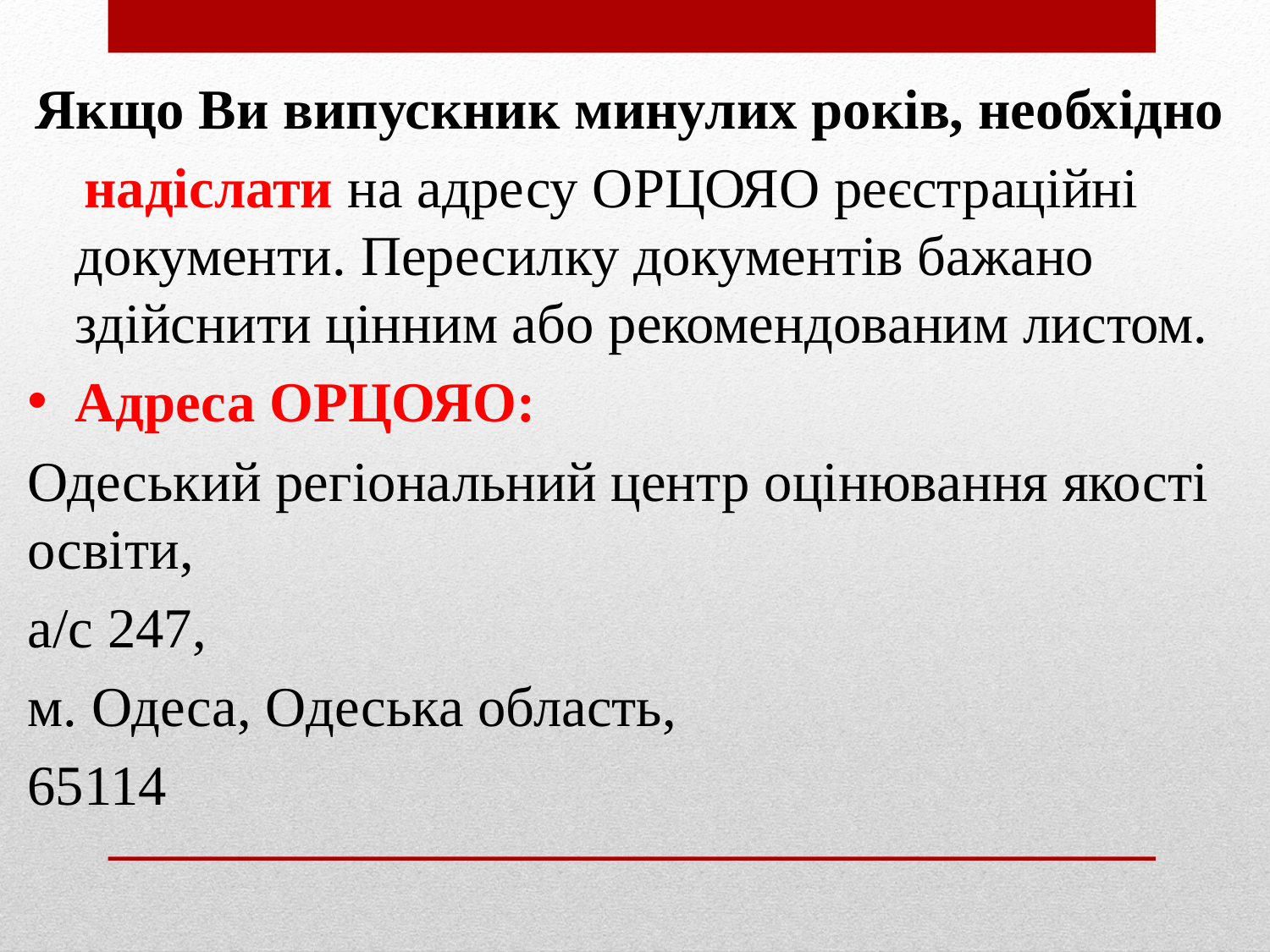

Якщо Ви випускник минулих років, необхідно
    надіслати на адресу ОРЦОЯО реєстраційні документи. Пересилку документів бажано здійснити цінним або рекомендованим листом.
Адреса ОРЦОЯО:
Одеський регіональний центр оцінювання якості освіти,
а/с 247,
м. Одеса, Одеська область,
65114